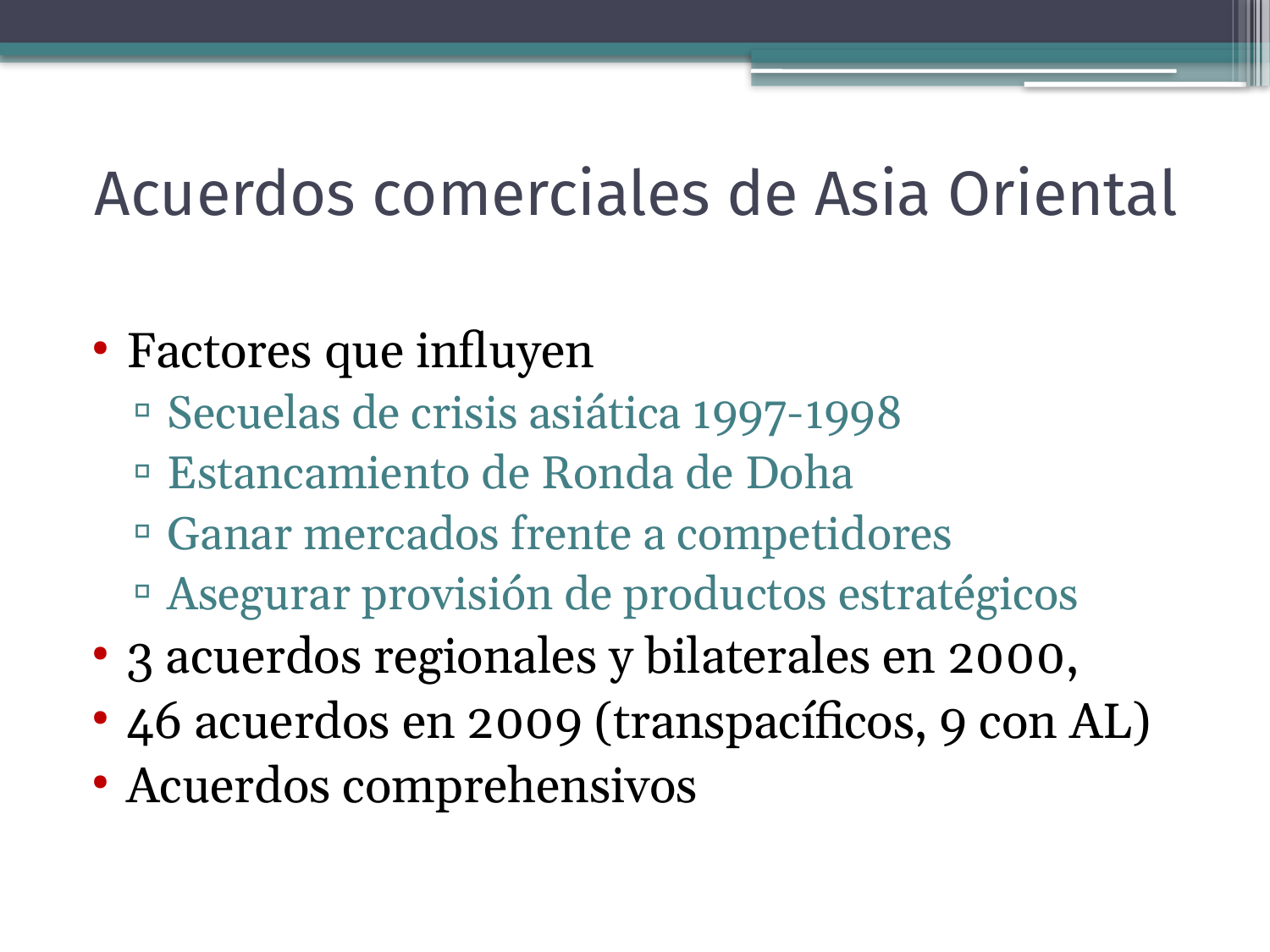

# Acuerdos comerciales de Asia Oriental
Factores que influyen
Secuelas de crisis asiática 1997-1998
Estancamiento de Ronda de Doha
Ganar mercados frente a competidores
Asegurar provisión de productos estratégicos
3 acuerdos regionales y bilaterales en 2000,
46 acuerdos en 2009 (transpacíficos, 9 con AL)
Acuerdos comprehensivos